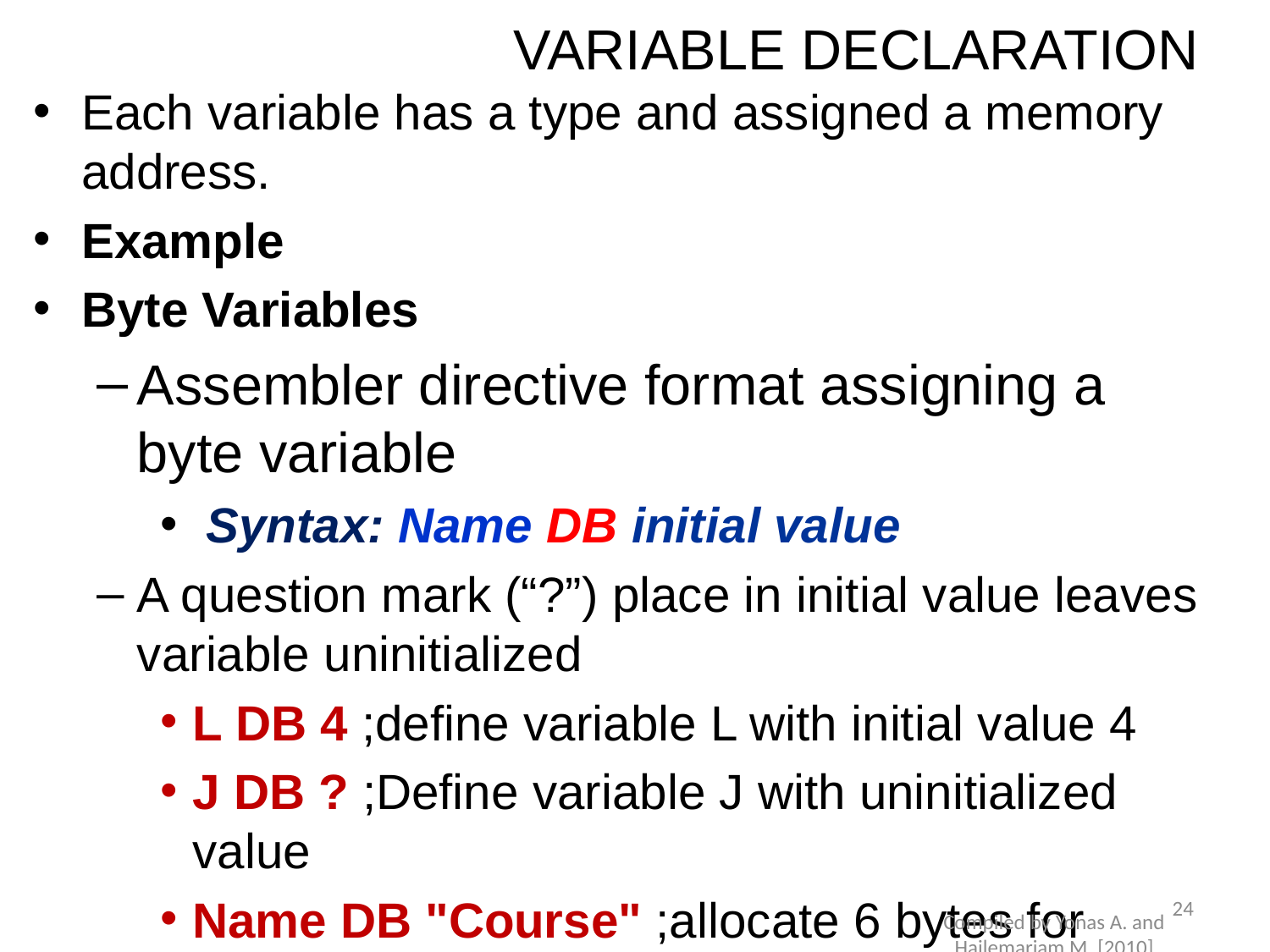

# VARIABLE DECLARATION
Each variable has a type and assigned a memory address.
Example
Byte Variables
Assembler directive format assigning a byte variable
 Syntax: Name DB initial value
A question mark (“?”) place in initial value leaves variable uninitialized
L DB 4 ;define variable L with initial value 4
J DB ? ;Define variable J with uninitialized value
Name DB "Course" ;allocate 6 bytes for name
K DB 5, 3,-1 ;allocate 3 bytes

24
Compiled by Yonas A. and Hailemariam M. [2010]